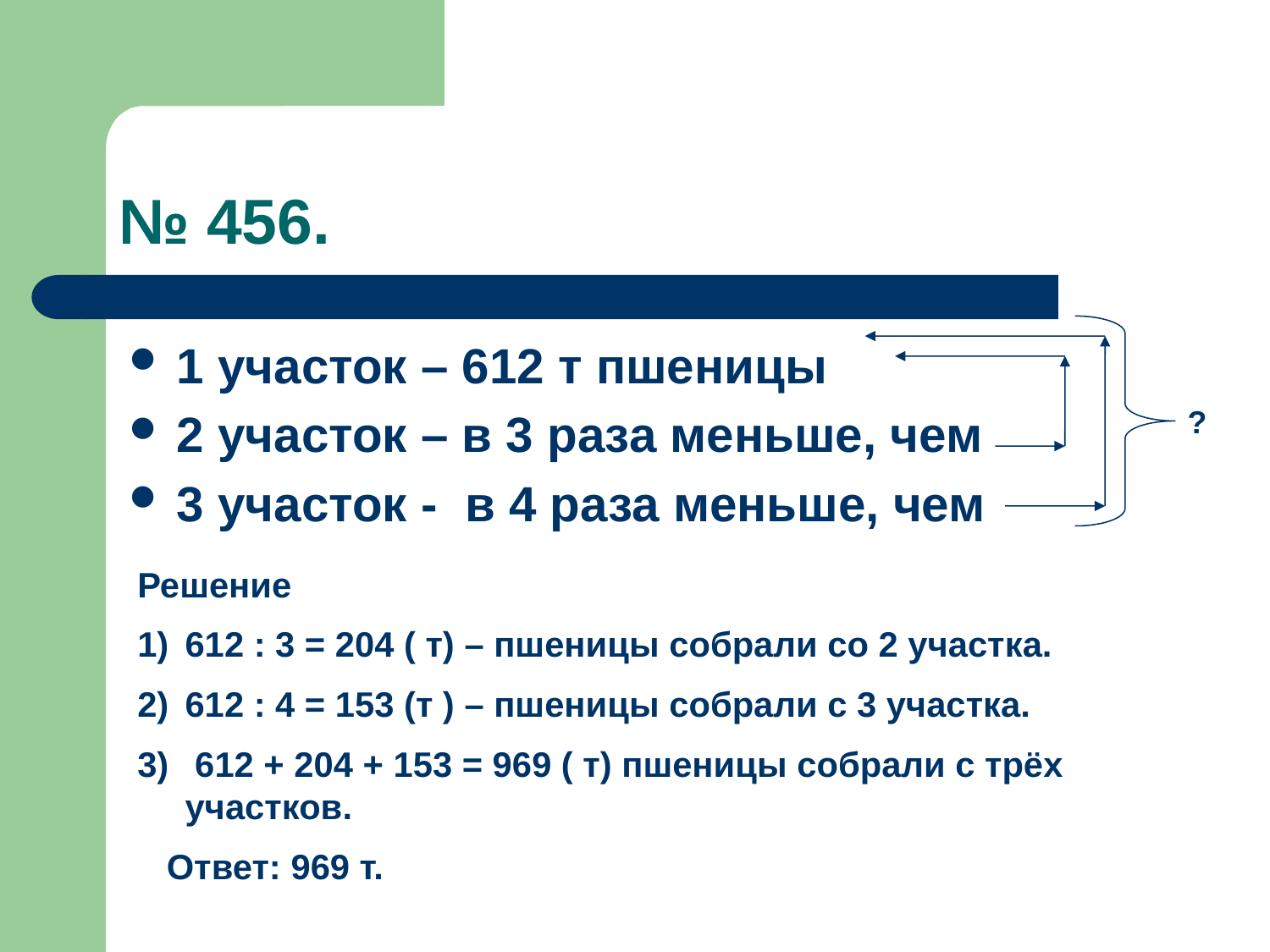

# № 456.

1 участок – 612 т пшеницы
2 участок – в 3 раза меньше, чем
3 участок -  в 4 раза меньше, чем

?

Решение
612 : 3 = 204 ( т) – пшеницы собрали со 2 участка.
612 : 4 = 153 (т ) – пшеницы собрали с 3 участка.
 612 + 204 + 153 = 969 ( т) пшеницы собрали с трёх участков.
   Ответ: 969 т.